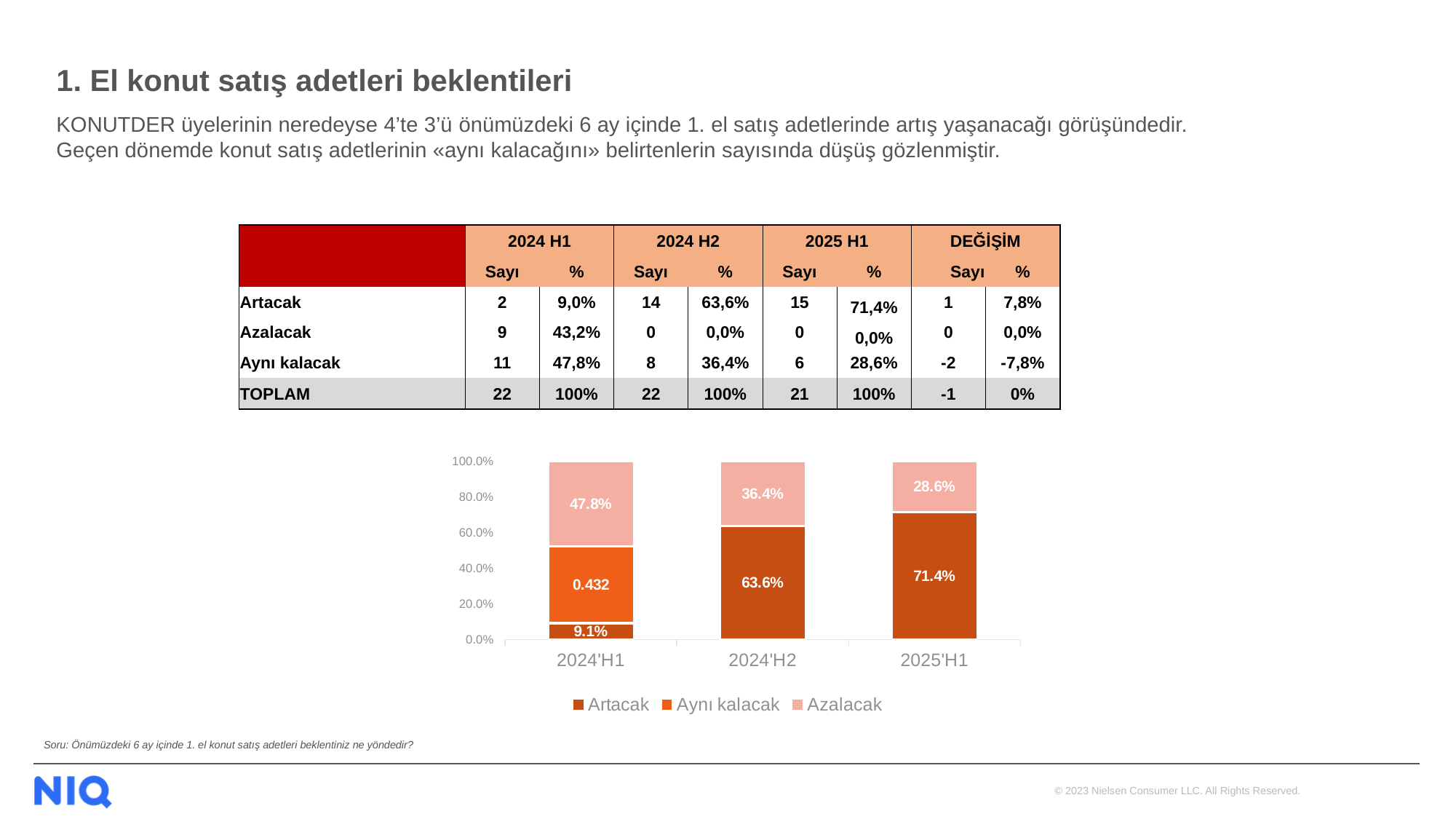

# 1. El konut satış adetleri beklentileri
KONUTDER üyelerinin neredeyse 4’te 3’ü önümüzdeki 6 ay içinde 1. el satış adetlerinde artış yaşanacağı görüşündedir.
Geçen dönemde konut satış adetlerinin «aynı kalacağını» belirtenlerin sayısında düşüş gözlenmiştir.

|  | 2024 H1 |  | 2024 H2 |  | 2025 H1 |  | DEĞİŞİM |  |
| --- | --- | --- | --- | --- | --- | --- | --- | --- |
|  | Sayı | % | Sayı | % | Sayı | % | Sayı | % |
| Artacak | 2 | 9,0% | 14 | 63,6% | 15 | 71,4% | 1 | 7,8% |
| Azalacak | 9 | 43,2% | 0 | 0,0% | 0 | 0,0% | 0 | 0,0% |
| Aynı kalacak | 11 | 47,8% | 8 | 36,4% | 6 | 28,6% | -2 | -7,8% |
| TOPLAM | 22 | 100% | 22 | 100% | 21 | 100% | -1 | 0% |

### Chart

| Category | Artacak | Aynı kalacak | Azalacak |
|---|---|---|---|
| 2024'H1 | 0.091 | 0.432 | 0.478 |
| 2024'H2 | 0.636 | None | 0.364 |
| 2025'H1 | 0.7143 | None | 0.2857 |
Soru: Önümüzdeki 6 ay içinde 1. el konut satış adetleri beklentiniz ne yöndedir?